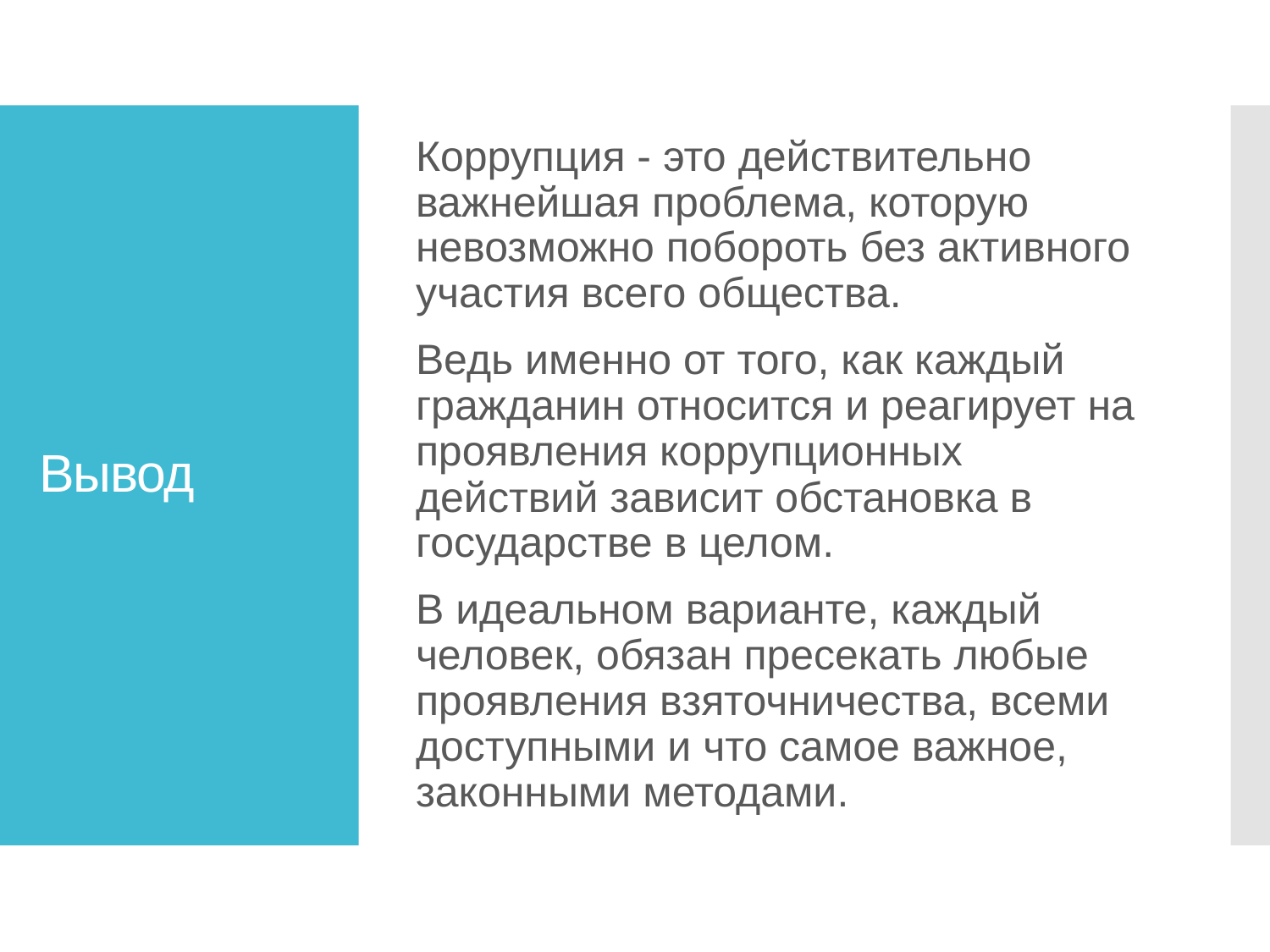

Коррупция - это действительно важнейшая проблема, которую невозможно побороть без активного участия всего общества.
Ведь именно от того, как каждый гражданин относится и реагирует на проявления коррупционных действий зависит обстановка в государстве в целом.
В идеальном варианте, каждый человек, обязан пресекать любые проявления взяточничества, всеми доступными и что самое важное, законными методами.
# Вывод